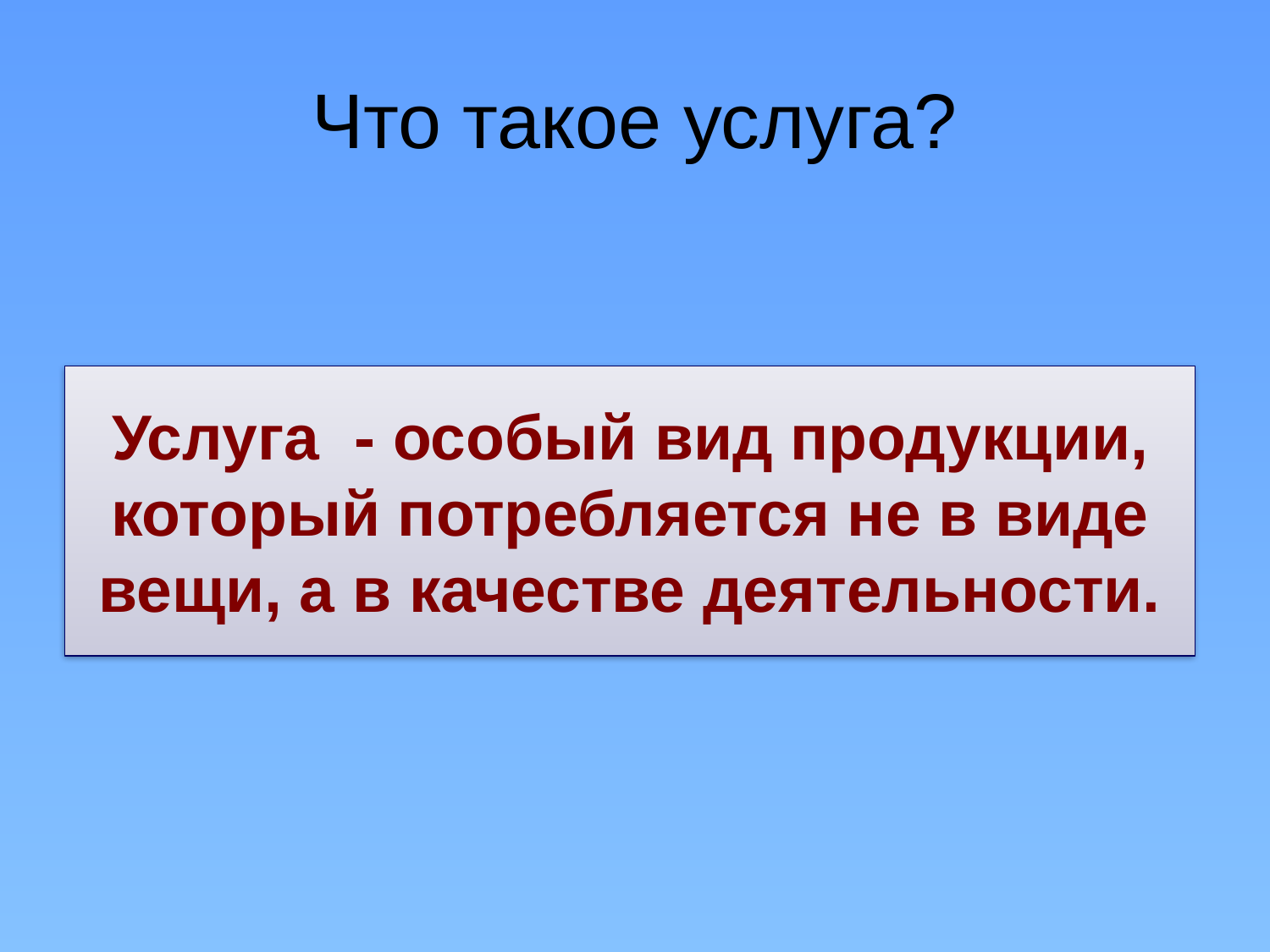

# Что такое услуга?

Услуга  - особый вид продукции, который потребляется не в виде вещи, а в качестве деятельности.